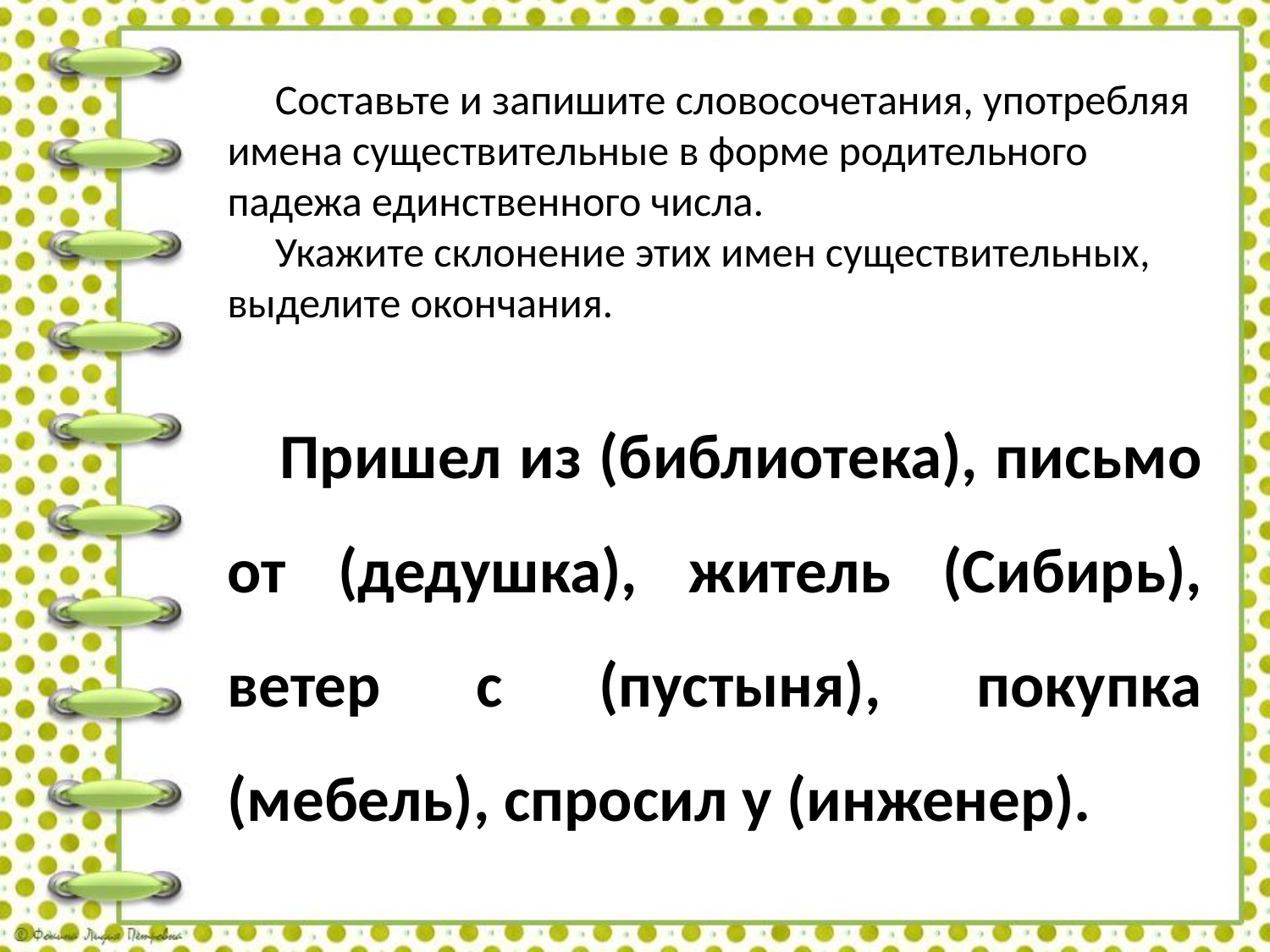

Составьте и запишите словосочетания, употребляя имена существительные в форме родительного падежа единственного числа.
     Укажите склонение этих имен существительных, выделите окончания.

   Пришел из (библиотека), письмо от (дедушка), житель (Сибирь), ветер с (пустыня), покупка (мебель), спросил у (инженер).